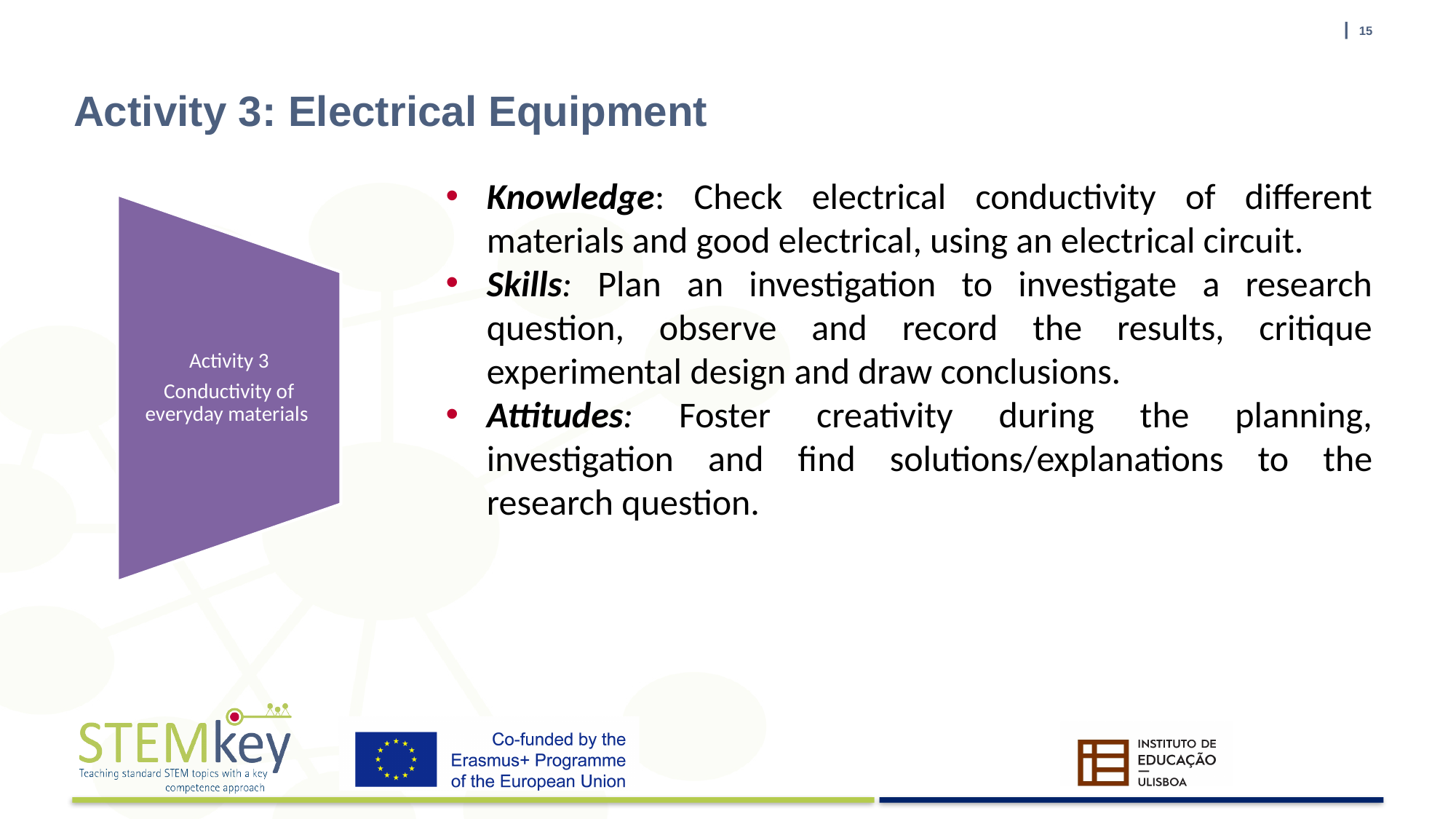

|  15
# Activity 3: Electrical Equipment
Knowledge: Check electrical conductivity of different materials and good electrical, using an electrical circuit.
Skills: Plan an investigation to investigate a research question, observe and record the results, critique experimental design and draw conclusions.
Attitudes: Foster creativity during the planning, investigation and find solutions/explanations to the research question.
Activity 3
Conductivity of everyday materials